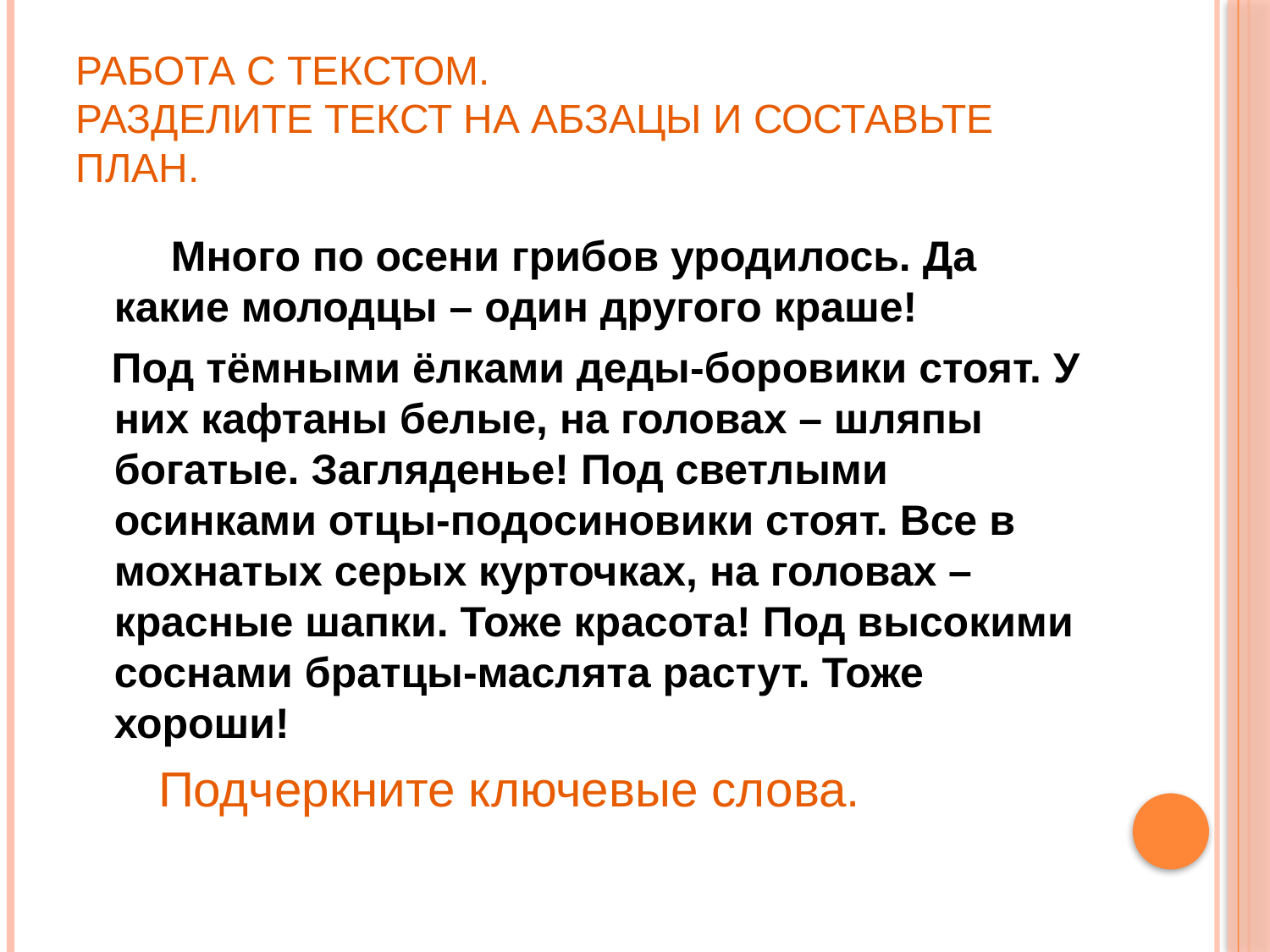

# Работа с текстом. Разделите текст на абзацы и составьте план.
        Много по осени грибов уродилось. Да какие молодцы – один другого краше!
   Под тёмными ёлками деды-боровики стоят. У них кафтаны белые, на головах – шляпы богатые. Загляденье! Под светлыми осинками отцы-подосиновики стоят. Все в мохнатых серых курточках, на головах – красные шапки. Тоже красота! Под высокими соснами братцы-маслята растут. Тоже хороши!
      Подчеркните ключевые слова.